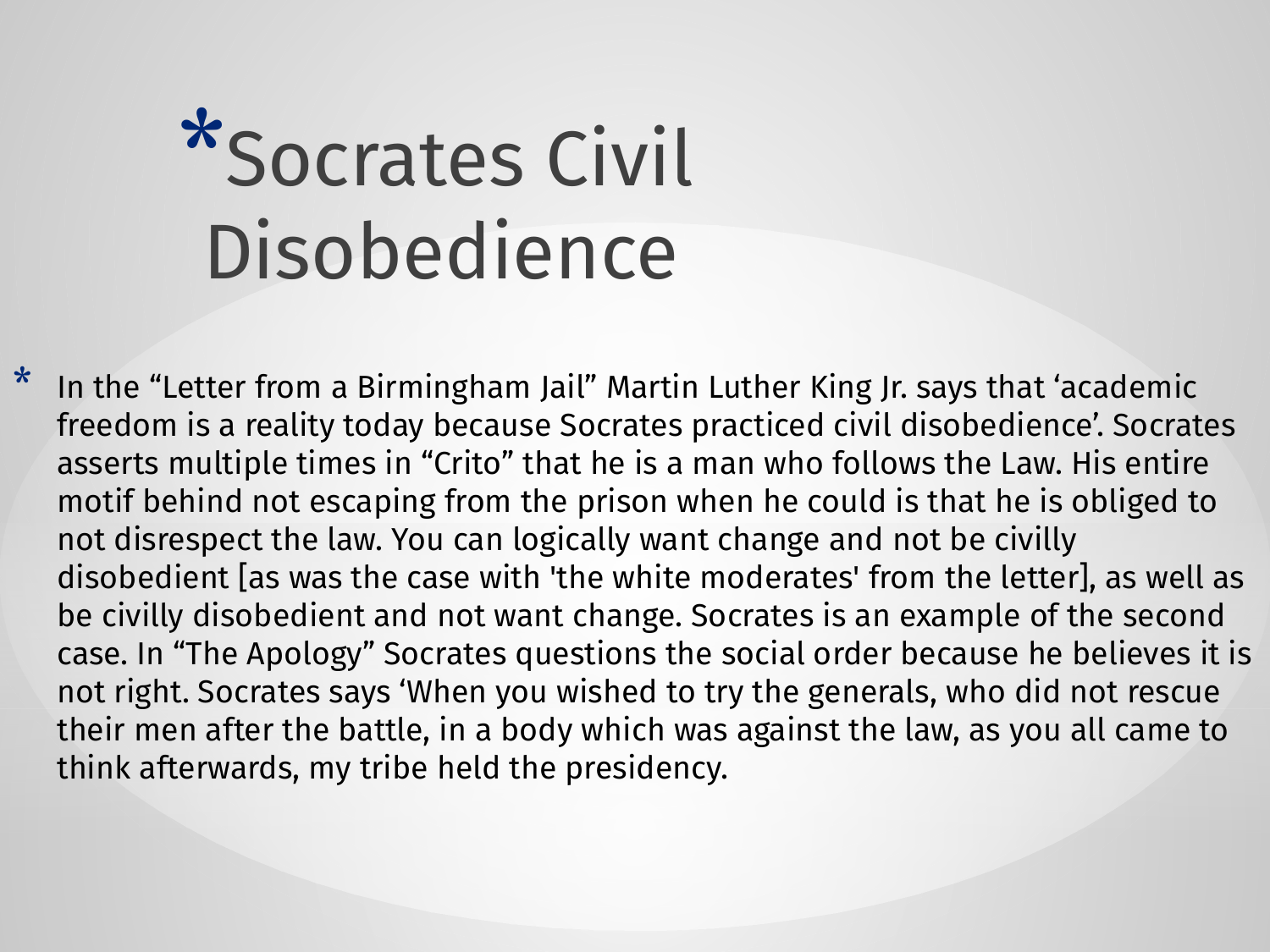

Socrates Civil Disobedience
# In the “Letter from a Birmingham Jail” Martin Luther King Jr. says that ‘academic freedom is a reality today because Socrates practiced civil disobedience’. Socrates asserts multiple times in “Crito” that he is a man who follows the Law. His entire motif behind not escaping from the prison when he could is that he is obliged to not disrespect the law. You can logically want change and not be civilly disobedient [as was the case with 'the white moderates' from the letter], as well as be civilly disobedient and not want change. Socrates is an example of the second case. In “The Apology” Socrates questions the social order because he believes it is not right. Socrates says ‘When you wished to try the generals, who did not rescue their men after the battle, in a body which was against the law, as you all came to think afterwards, my tribe held the presidency.